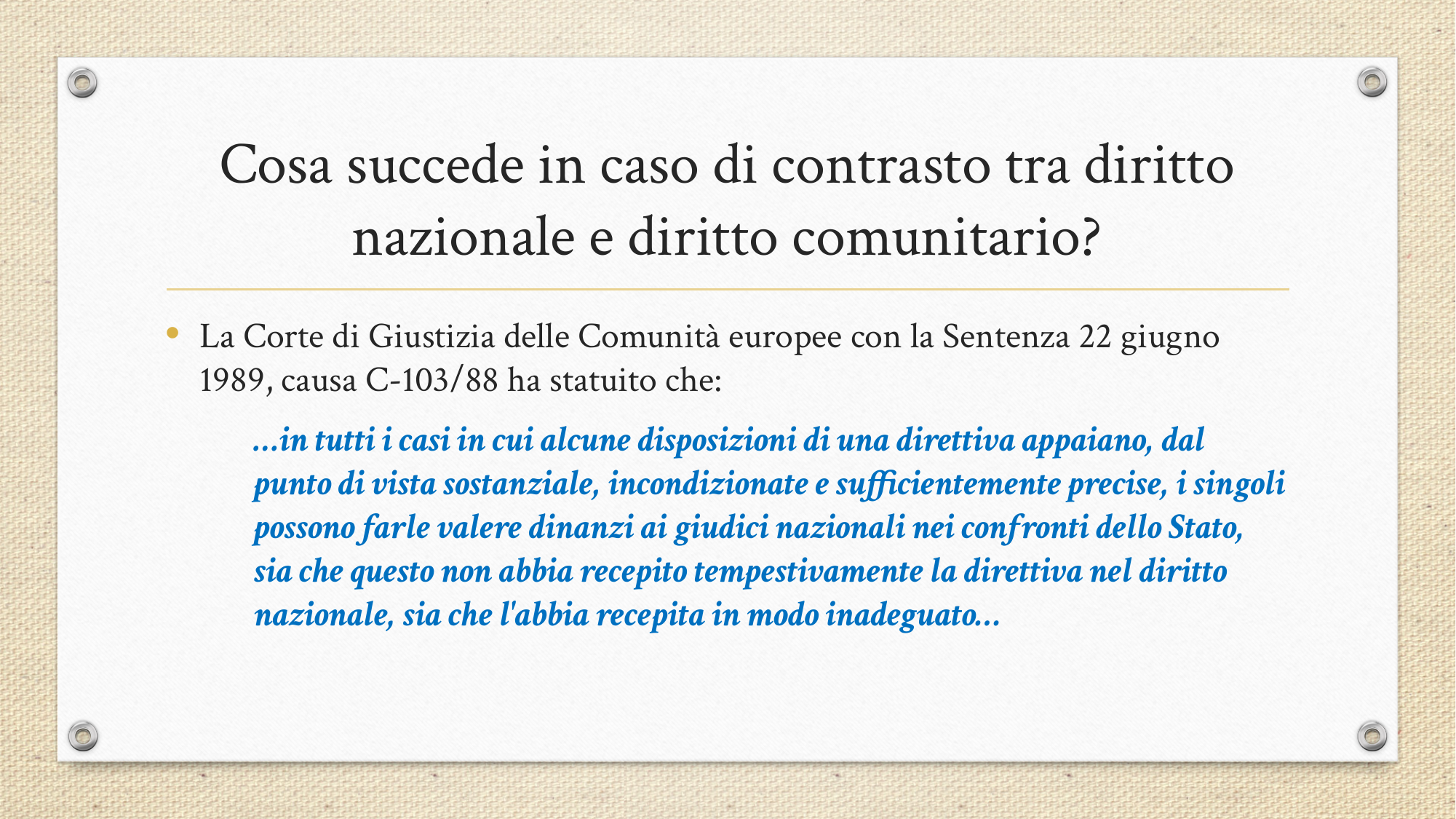

# Cosa succede in caso di contrasto tra diritto nazionale e diritto comunitario?
La Corte di Giustizia delle Comunità europee con la Sentenza 22 giugno 1989, causa C-103/88 ha statuito che:
…in tutti i casi in cui alcune disposizioni di una direttiva appaiano, dal punto di vista sostanziale, incondizionate e sufficientemente precise, i singoli possono farle valere dinanzi ai giudici nazionali nei confronti dello Stato, sia che questo non abbia recepito tempestivamente la direttiva nel diritto nazionale, sia che l'abbia recepita in modo inadeguato…